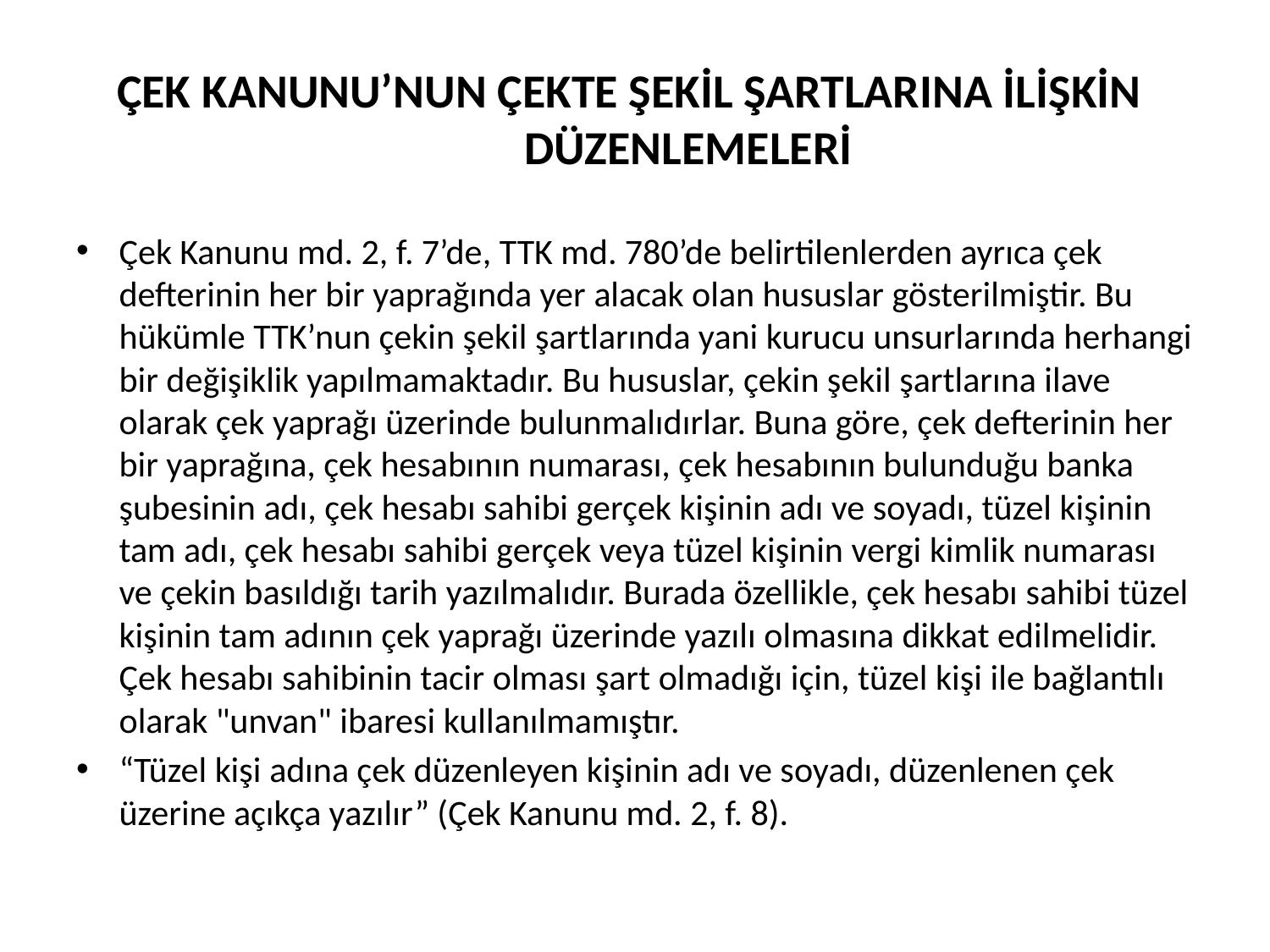

# ÇEK KANUNU’NUN ÇEKTE ŞEKİL ŞARTLARINA İLİŞKİN DÜZENLEMELERİ
Çek Kanunu md. 2, f. 7’de, TTK md. 780’de belirtilenlerden ayrıca çek defterinin her bir yaprağında yer alacak olan hususlar gösterilmiştir. Bu hükümle TTK’nun çekin şekil şartlarında yani kurucu unsurlarında herhangi bir değişiklik yapılmamaktadır. Bu hususlar, çekin şekil şartlarına ilave olarak çek yaprağı üzerinde bulunmalıdırlar. Buna göre, çek defterinin her bir yaprağına, çek hesabının numarası, çek hesabının bulunduğu banka şubesinin adı, çek hesabı sahibi gerçek kişinin adı ve soyadı, tüzel kişinin tam adı, çek hesabı sahibi gerçek veya tüzel kişinin vergi kimlik numarası ve çekin basıldığı tarih yazılmalıdır. Burada özellikle, çek hesabı sahibi tüzel kişinin tam adının çek yaprağı üzerinde yazılı olmasına dikkat edilmelidir. Çek hesabı sahibinin tacir olması şart olmadığı için, tüzel kişi ile bağlantılı olarak "unvan" ibaresi kullanılmamıştır.
“Tüzel kişi adına çek düzenleyen kişinin adı ve soyadı, düzenlenen çek üzerine açıkça yazılır” (Çek Kanunu md. 2, f. 8).